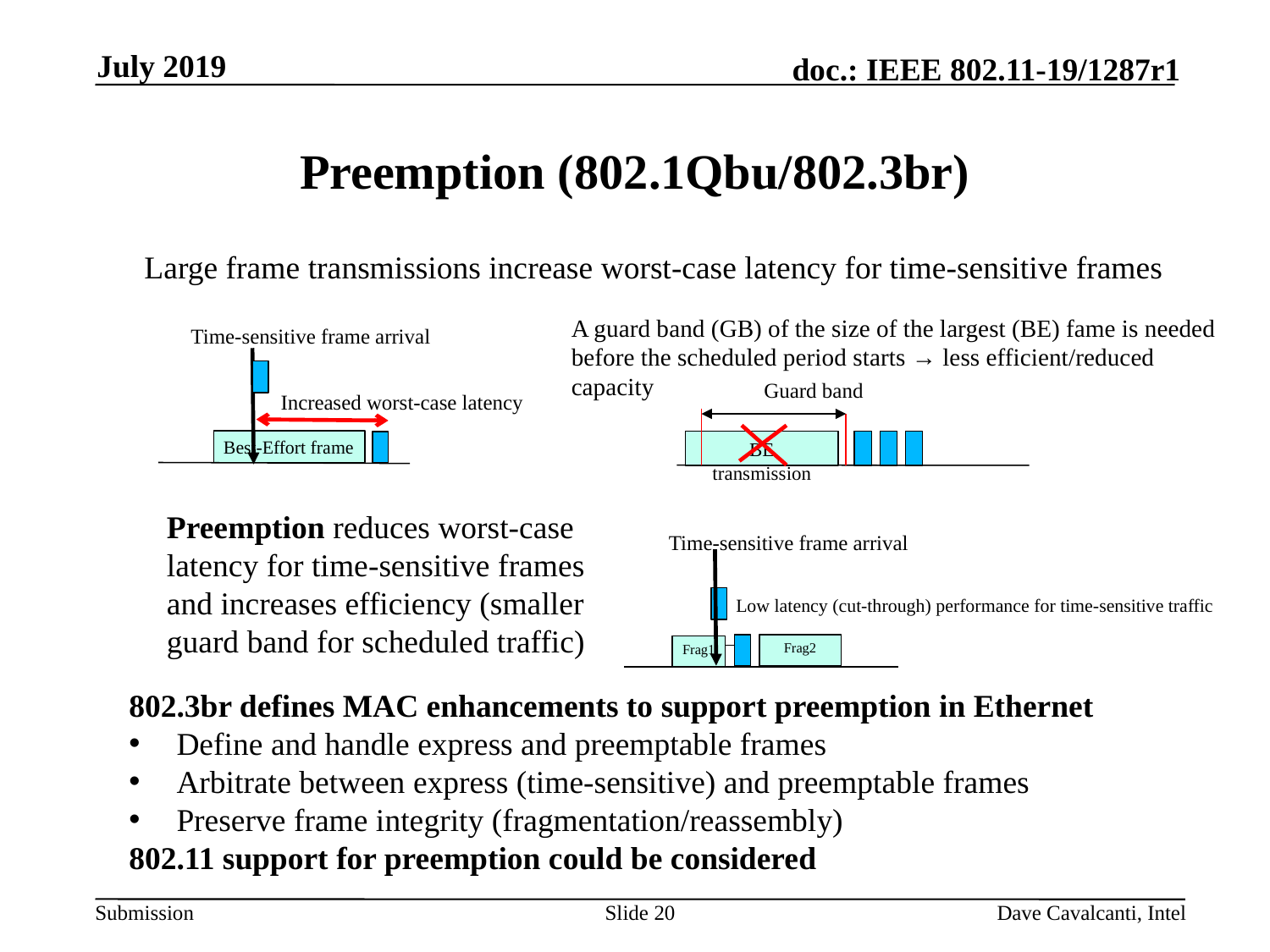

July 2019
# Preemption (802.1Qbu/802.3br)
Large frame transmissions increase worst-case latency for time-sensitive frames
A guard band (GB) of the size of the largest (BE) fame is needed before the scheduled period starts → less efficient/reduced capacity
Time-sensitive frame arrival

Increased worst-case latency
Best-Effort frame

Guard band
BE transmission

Preemption reduces worst-case latency for time-sensitive frames and increases efficiency (smaller guard band for scheduled traffic)
Time-sensitive frame arrival
Low latency (cut-through) performance for time-sensitive traffic

Frag2
Frag1

802.3br defines MAC enhancements to support preemption in Ethernet
Define and handle express and preemptable frames
Arbitrate between express (time-sensitive) and preemptable frames
Preserve frame integrity (fragmentation/reassembly)
802.11 support for preemption could be considered
Slide 20
Dave Cavalcanti, Intel